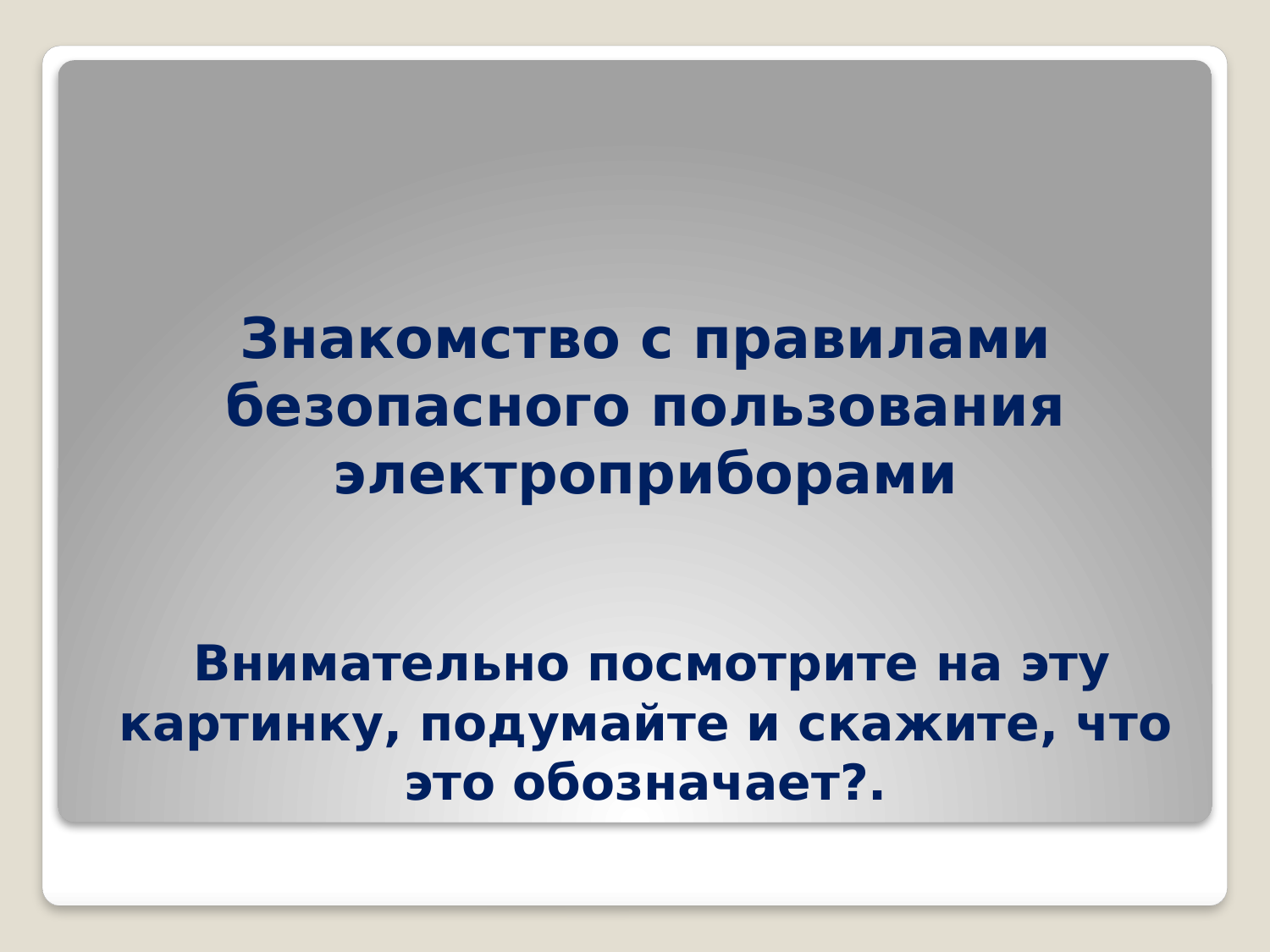

# Знакомство с правилами безопасного пользования электроприборами Внимательно посмотрите на эту картинку, подумайте и скажите, что это обозначает?.